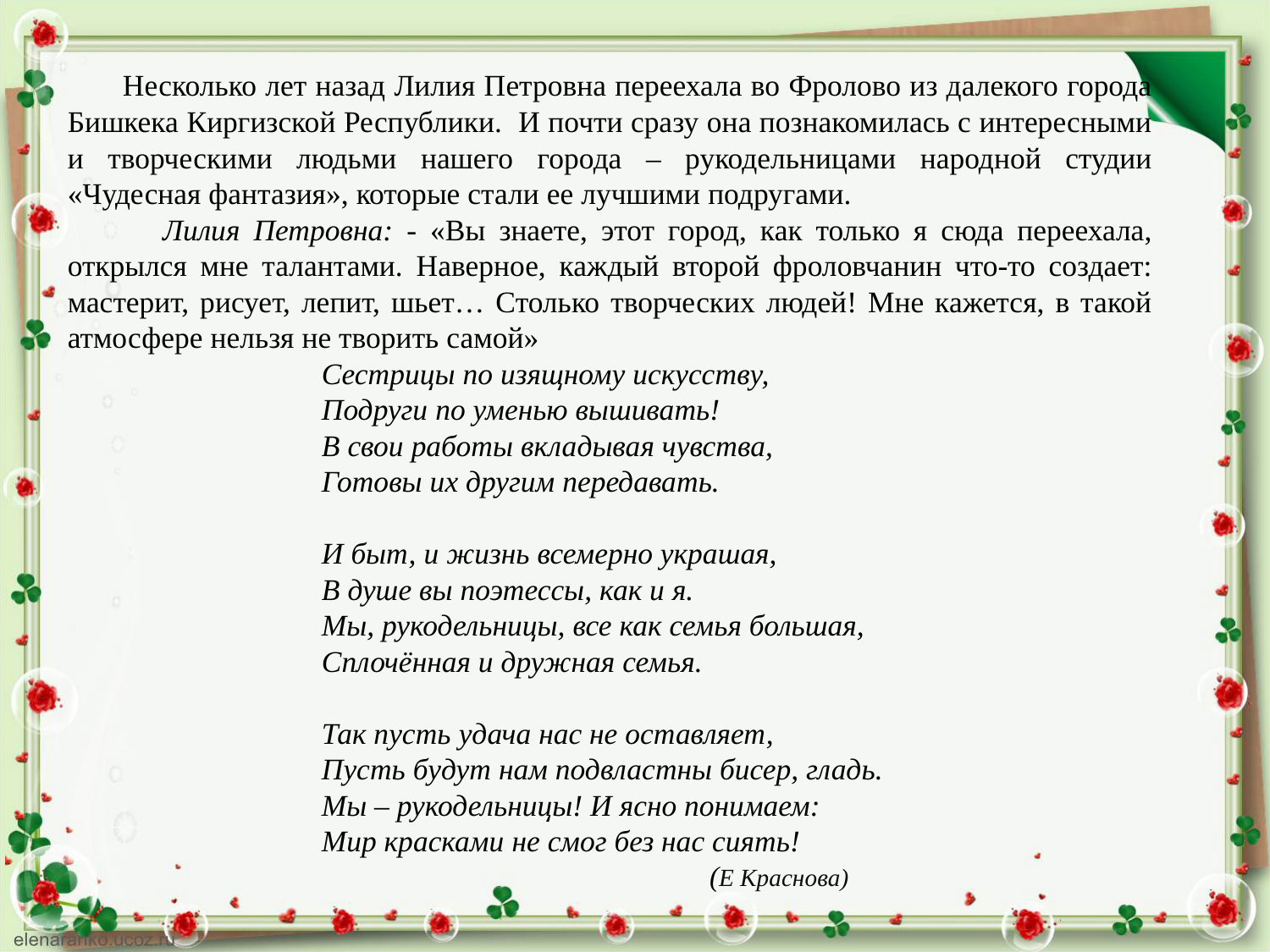

Несколько лет назад Лилия Петровна переехала во Фролово из далекого города Бишкека Киргизской Республики.  И почти сразу она познакомилась с интересными и творческими людьми нашего города – рукодельницами народной студии «Чудесная фантазия», которые стали ее лучшими подругами.
       Лилия Петровна: - «Вы знаете, этот город, как только я сюда переехала, открылся мне талантами. Наверное, каждый второй фроловчанин что-то создает: мастерит, рисует, лепит, шьет… Столько творческих людей! Мне кажется, в такой атмосфере нельзя не творить самой»
		Сестрицы по изящному искусству,
		Подруги по уменью вышивать!
		В свои работы вкладывая чувства,
		Готовы их другим передавать.

		И быт, и жизнь всемерно украшая,
		В душе вы поэтессы, как и я.
		Мы, рукодельницы, все как семья большая,
		Сплочённая и дружная семья.

		Так пусть удача нас не оставляет,
		Пусть будут нам подвластны бисер, гладь.
		Мы – рукодельницы! И ясно понимаем:
		Мир красками не смог без нас сиять!
					 (Е Краснова)